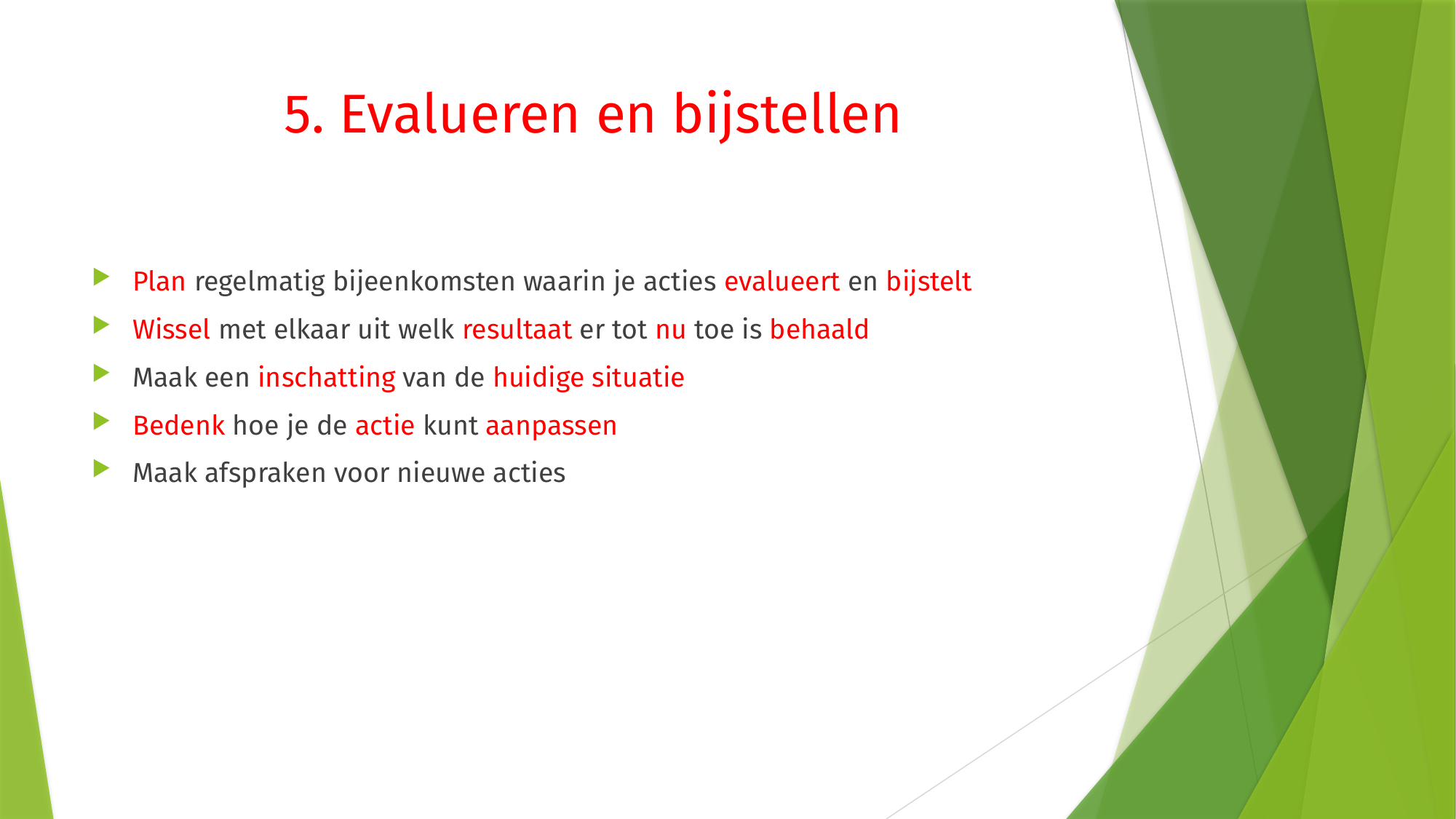

# 5. Evalueren en bijstellen
Plan regelmatig bijeenkomsten waarin je acties evalueert en bijstelt
Wissel met elkaar uit welk resultaat er tot nu toe is behaald
Maak een inschatting van de huidige situatie
Bedenk hoe je de actie kunt aanpassen
Maak afspraken voor nieuwe acties